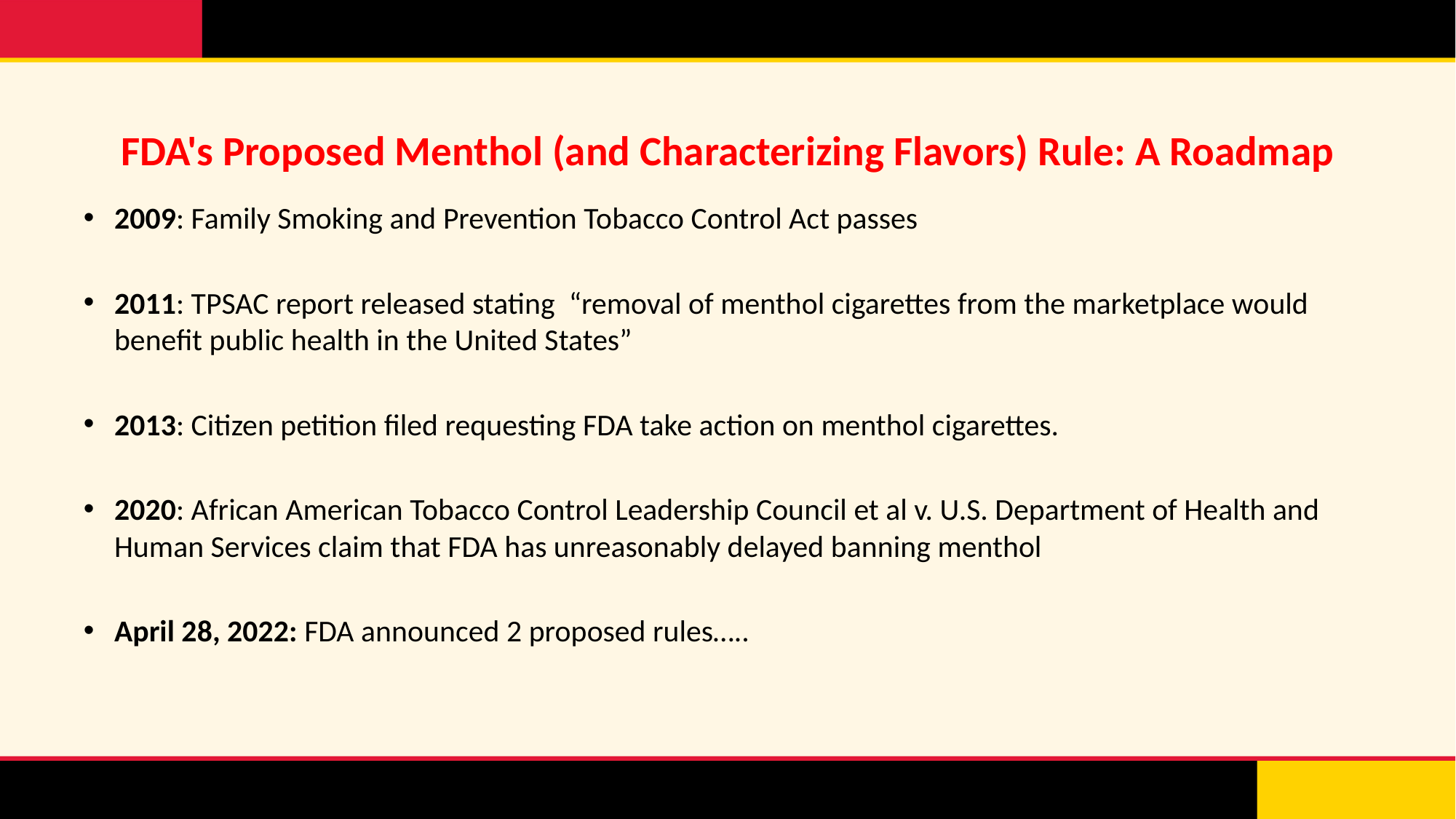

# FDA's Proposed Menthol (and Characterizing Flavors) Rule: A Roadmap
2009: Family Smoking and Prevention Tobacco Control Act passes

2011: TPSAC report released stating  “removal of menthol cigarettes from the marketplace would benefit public health in the United States”

2013: Citizen petition filed requesting FDA take action on menthol cigarettes.

2020: African American Tobacco Control Leadership Council et al v. U.S. Department of Health and Human Services claim that FDA has unreasonably delayed banning menthol

April 28, 2022: FDA announced 2 proposed rules…..